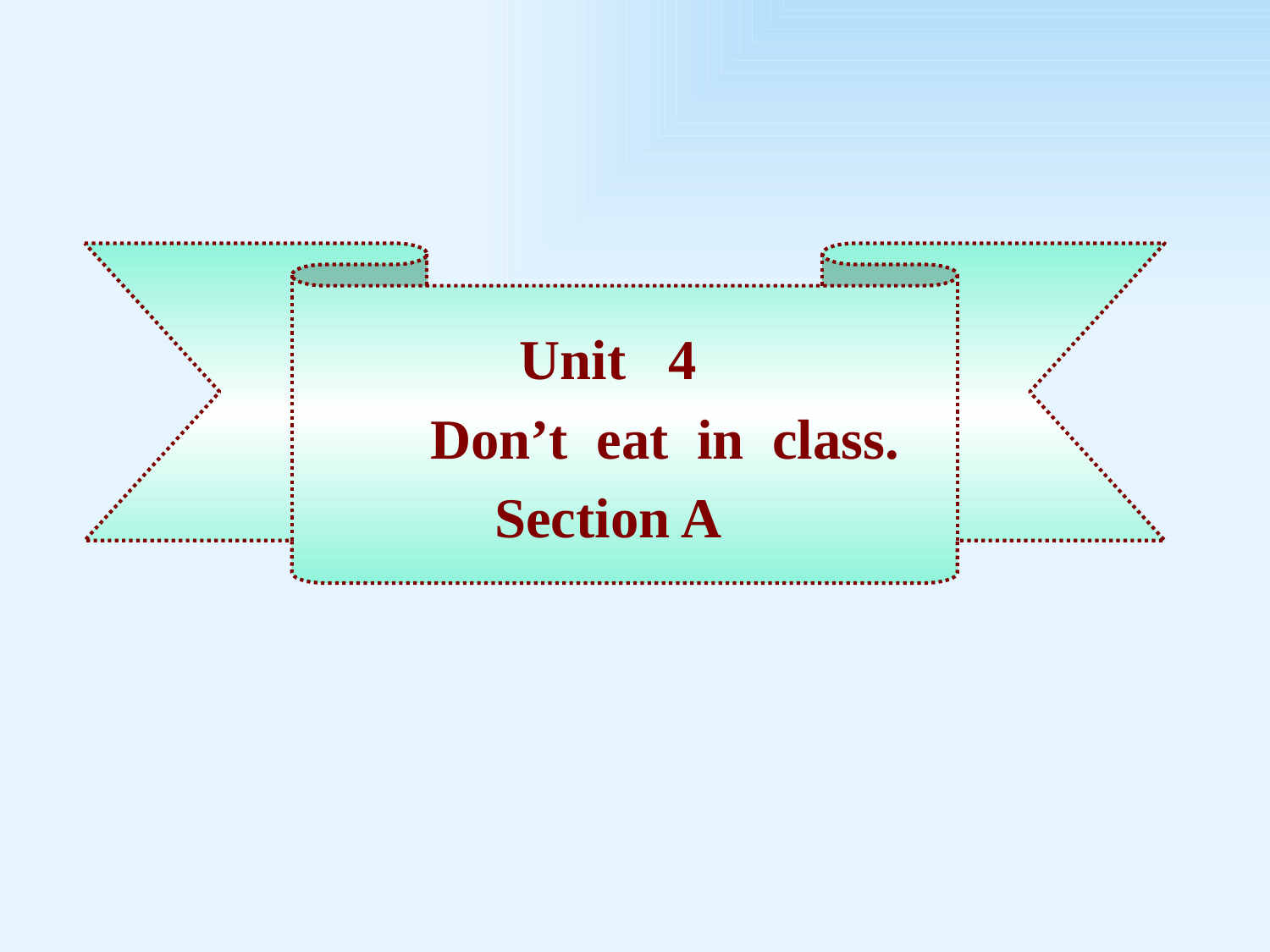

Unit   4
        Don’t  eat  in  class.
Section A